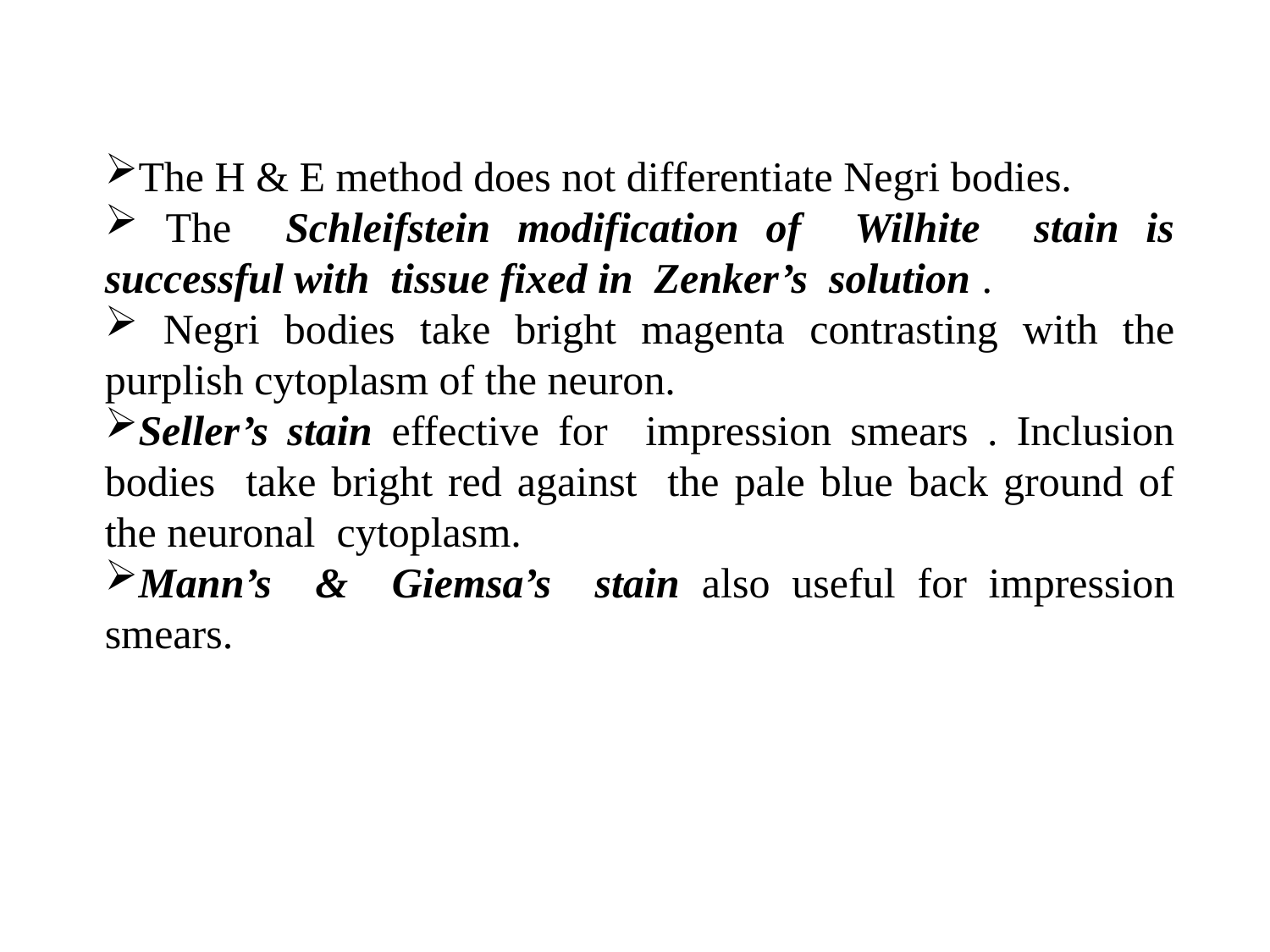

The H & E method does not differentiate Negri bodies.
 The  Schleifstein modification of  Wilhite  stain is successful with  tissue fixed in  Zenker’s  solution .
 Negri bodies take bright magenta contrasting with the purplish cytoplasm of the neuron.
Seller’s stain effective for  impression smears . Inclusion bodies  take bright red against  the pale blue back ground of the neuronal  cytoplasm.
Mann’s  &  Giemsa’s  stain also useful for impression smears.